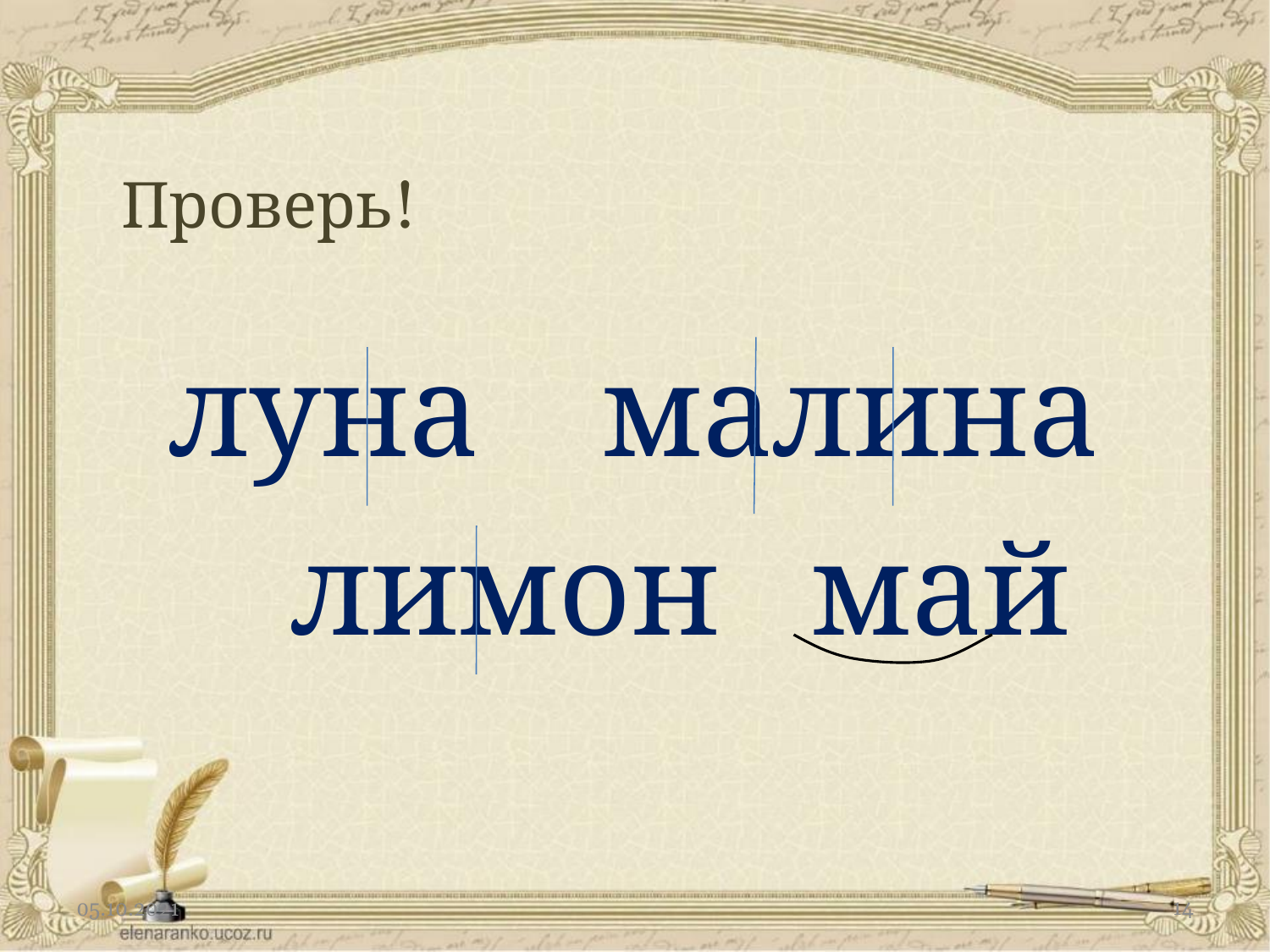

Проверь!
луна    малина
   лимон   май

05.10.2021
14